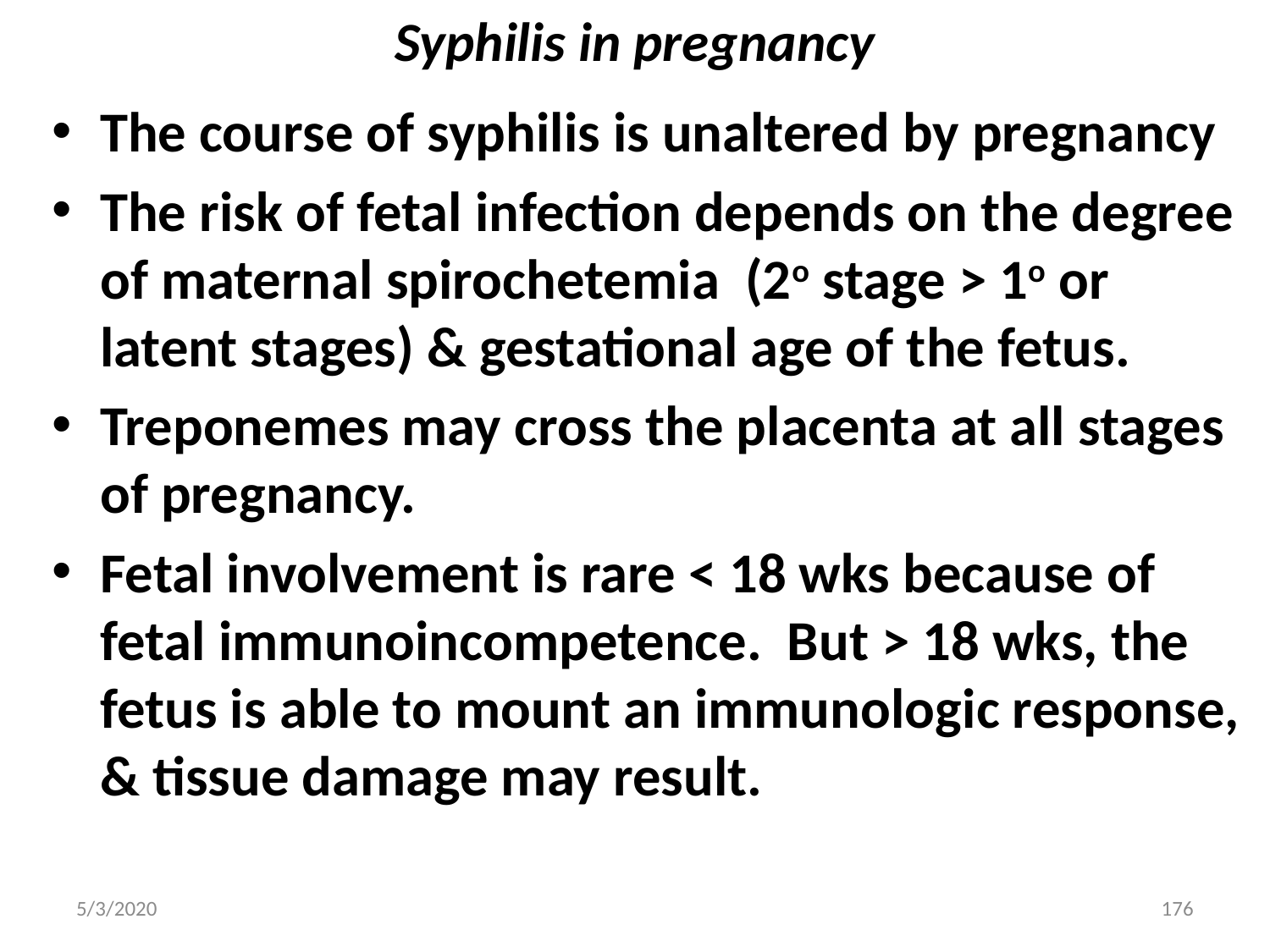

# Syphilis in pregnancy
The course of syphilis is unaltered by pregnancy
The risk of fetal infection depends on the degree of maternal spirochetemia  (2o stage > 1o or latent stages) & gestational age of the fetus.
Treponemes may cross the placenta at all stages of pregnancy.
Fetal involvement is rare < 18 wks because of fetal immunoincompetence.  But > 18 wks, the fetus is able to mount an immunologic response, & tissue damage may result.

5/3/2020
176